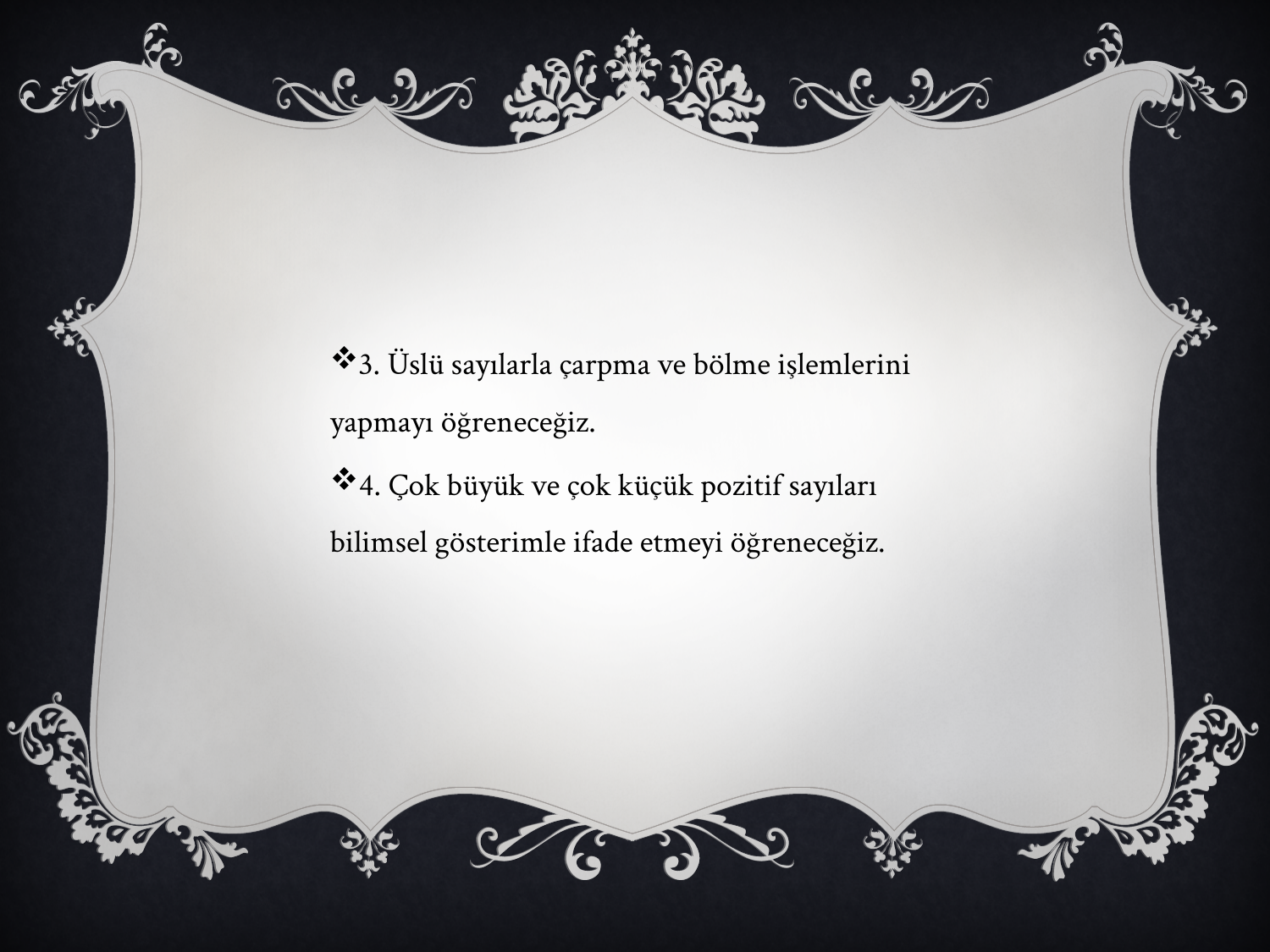

3. Üslü sayılarla çarpma ve bölme işlemlerini yapmayı öğreneceğiz.
4. Çok büyük ve çok küçük pozitif sayıları bilimsel gösterimle ifade etmeyi öğreneceğiz.